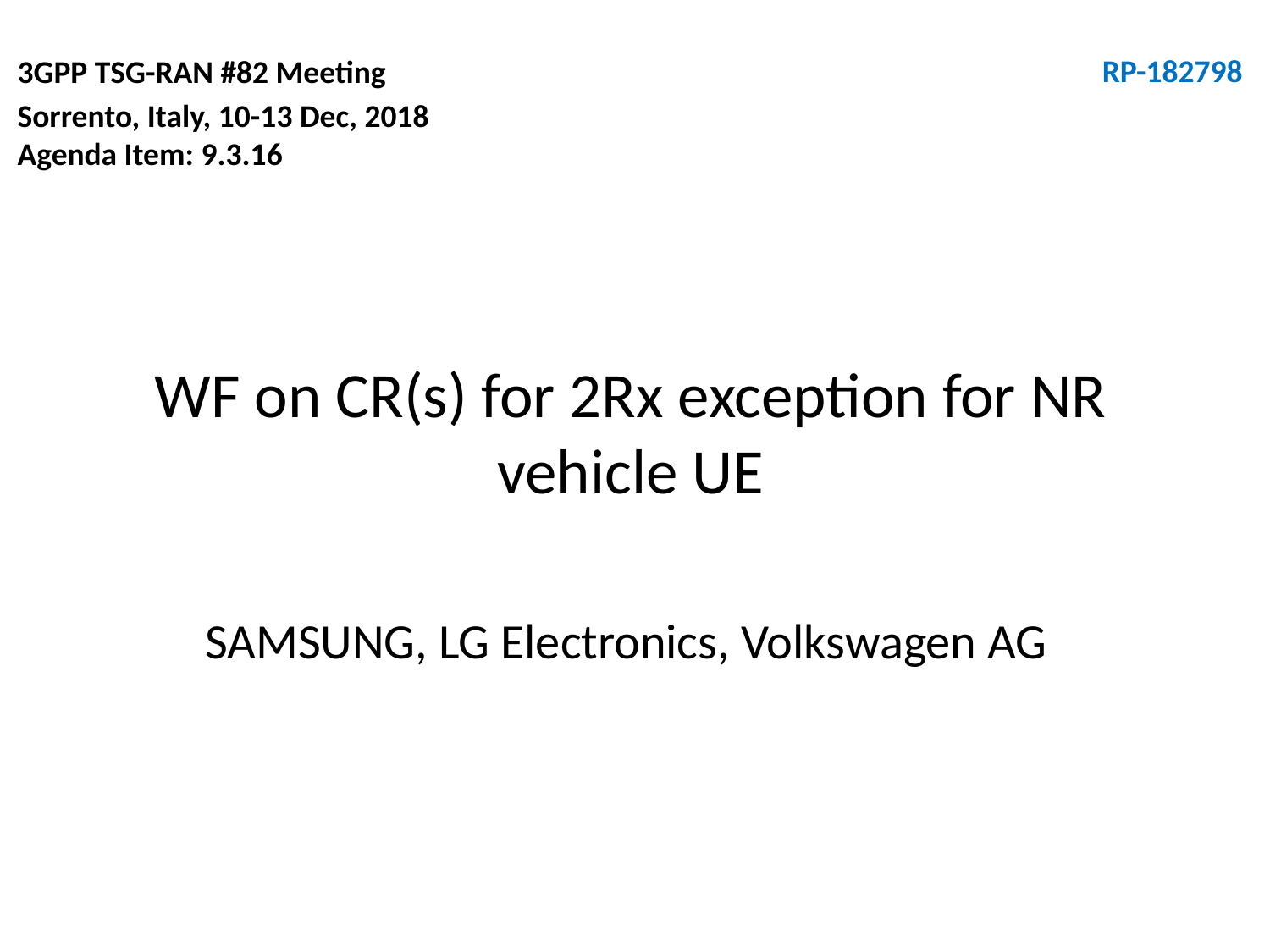

3GPP TSG-RAN #82 Meeting
Sorrento, Italy, 10-13 Dec, 2018
Agenda Item: 9.3.16
RP-182798
# WF on CR(s) for 2Rx exception for NR vehicle UE
SAMSUNG, LG Electronics, Volkswagen AG